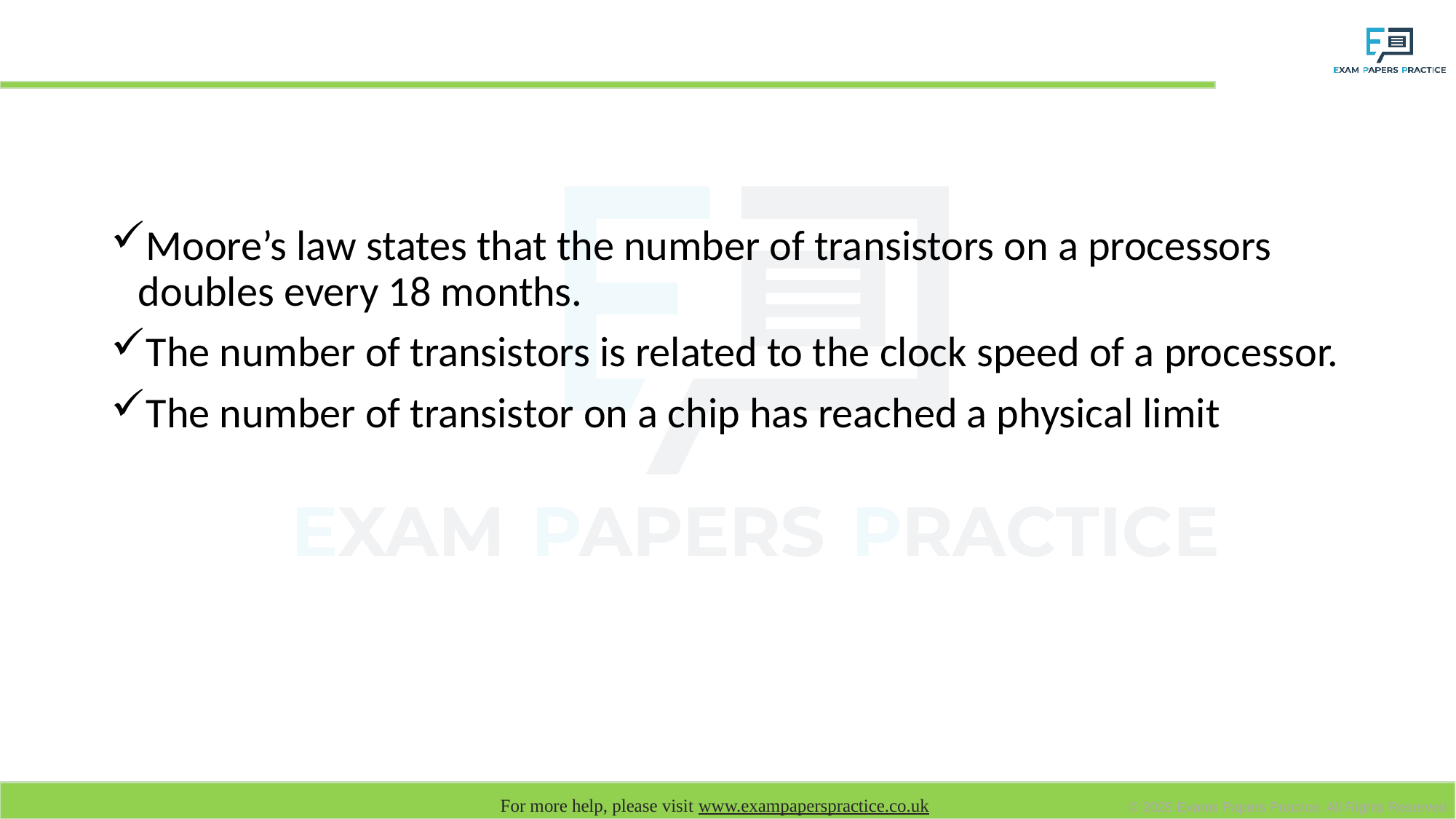

# Moore’s law
Moore’s law states that the number of transistors on a processors doubles every 18 months.
The number of transistors is related to the clock speed of a processor.
The number of transistor on a chip has reached a physical limit